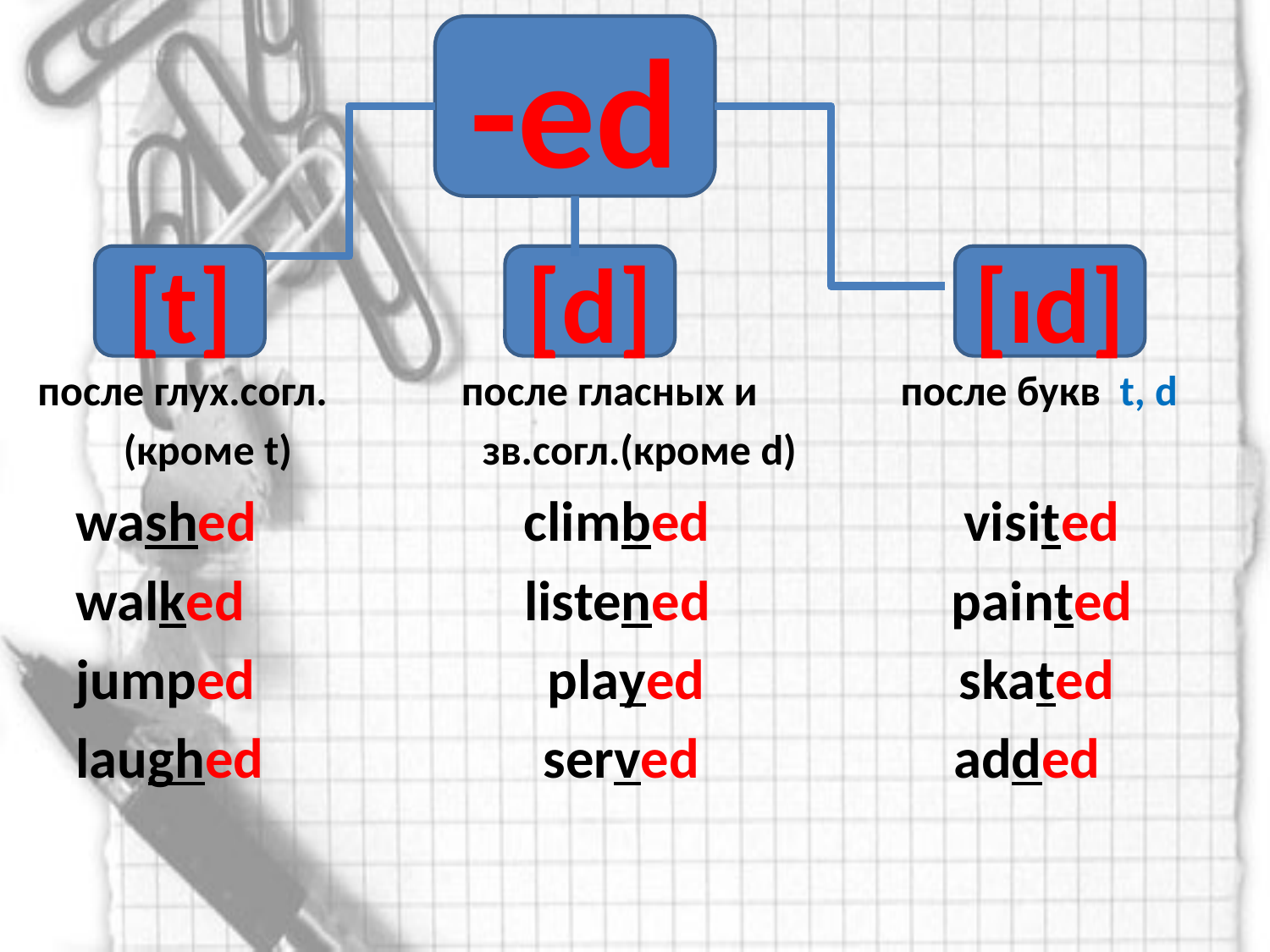

-ed
#

после глух.согл.              после гласных и               после букв  t, d
         (кроме t)                    зв.согл.(кроме d)
   washed                     climbed                    visited
   walked                      listened                   painted
   jumped                       played                    skated
   laughed                      served                    added

[t]
[d]
[ıd]